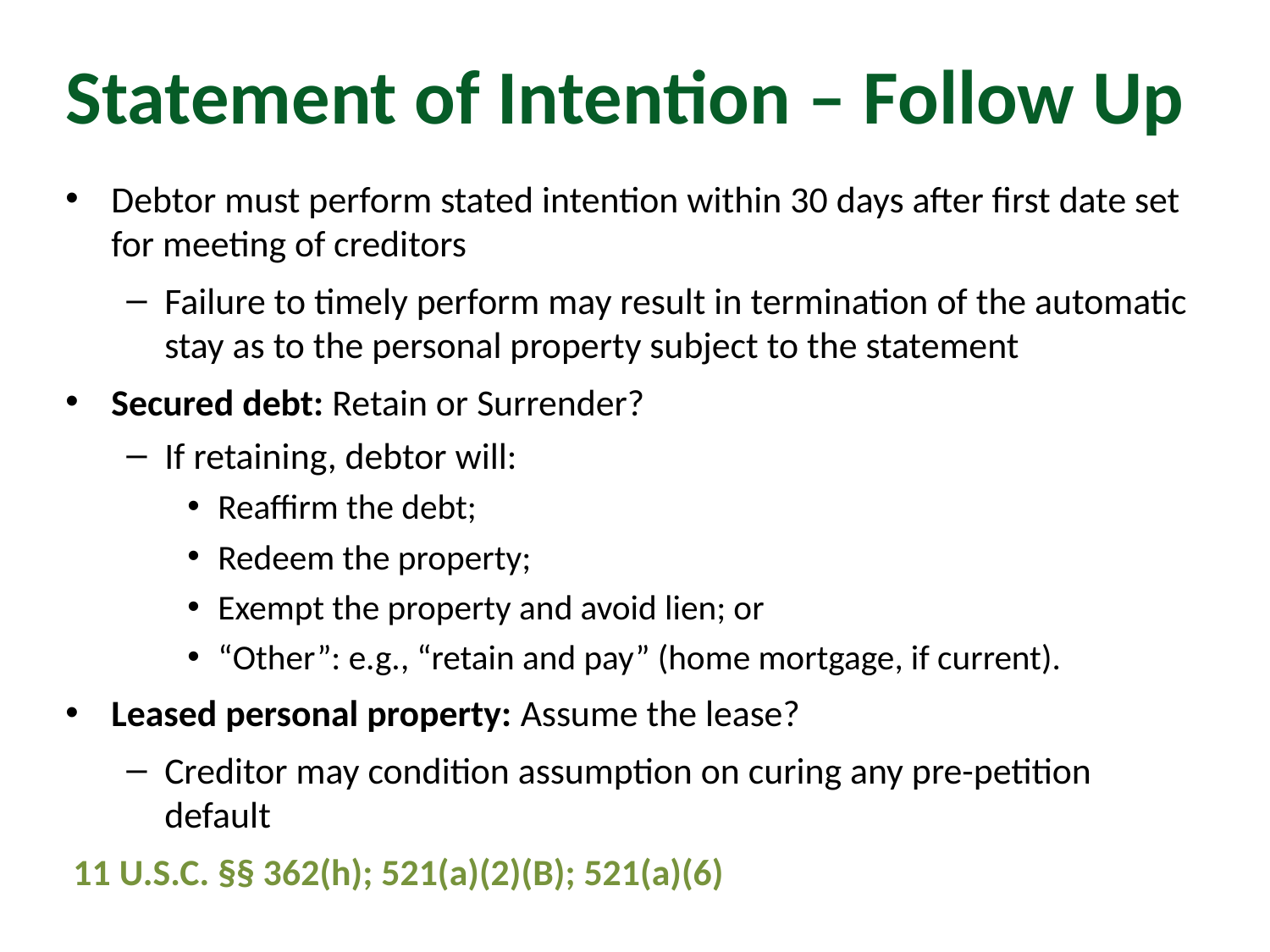

# Statement of Intention – Follow Up
Debtor must perform stated intention within 30 days after first date set for meeting of creditors
Failure to timely perform may result in termination of the automatic stay as to the personal property subject to the statement
Secured debt: Retain or Surrender?
If retaining, debtor will:
Reaffirm the debt;
Redeem the property;
Exempt the property and avoid lien; or
“Other”: e.g., “retain and pay” (home mortgage, if current).
Leased personal property: Assume the lease?
Creditor may condition assumption on curing any pre-petition default
11 U.S.C. §§ 362(h); 521(a)(2)(B); 521(a)(6)